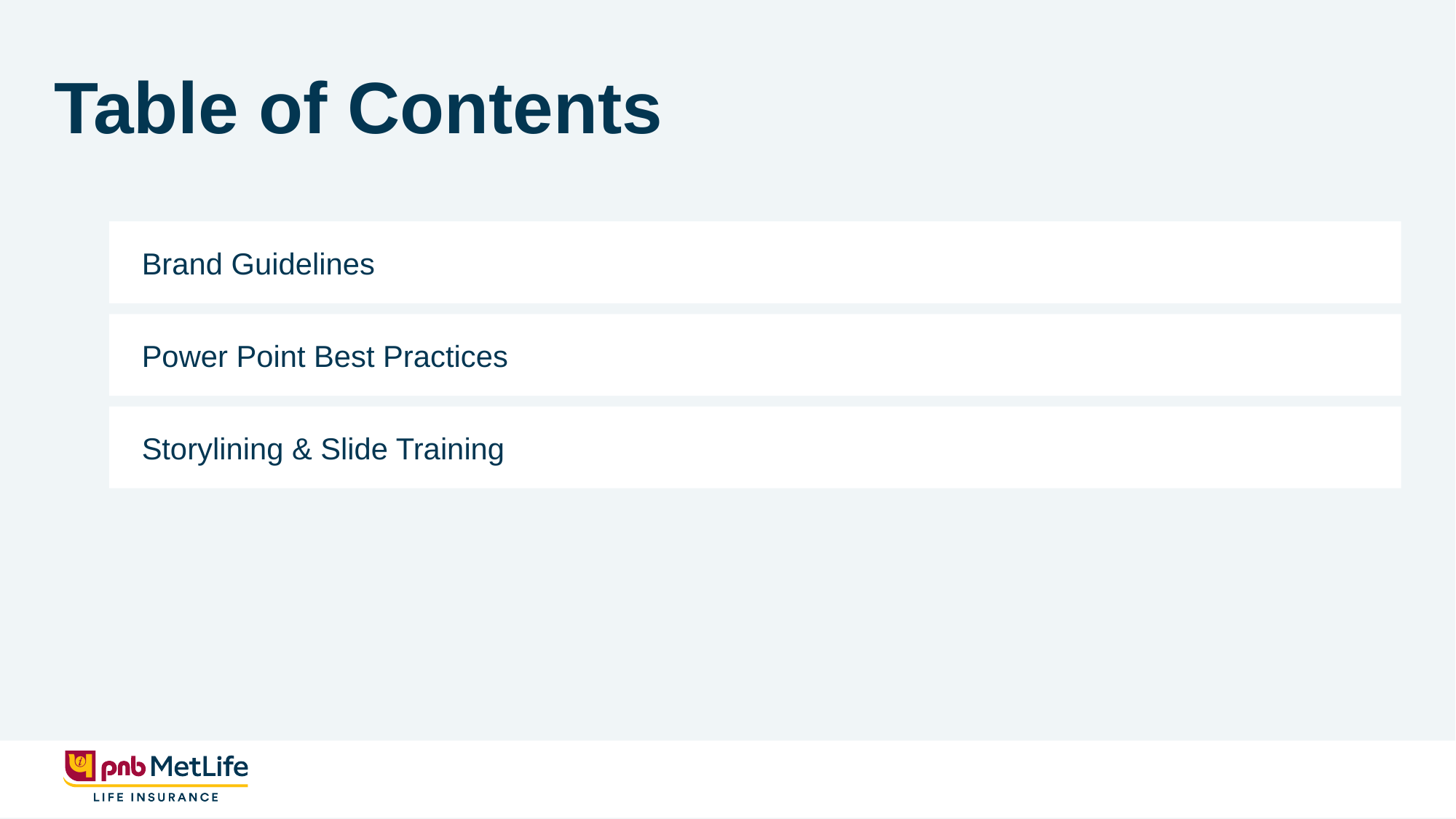

# Table of Contents

Brand Guidelines

Power Point Best Practices

Storylining & Slide Training